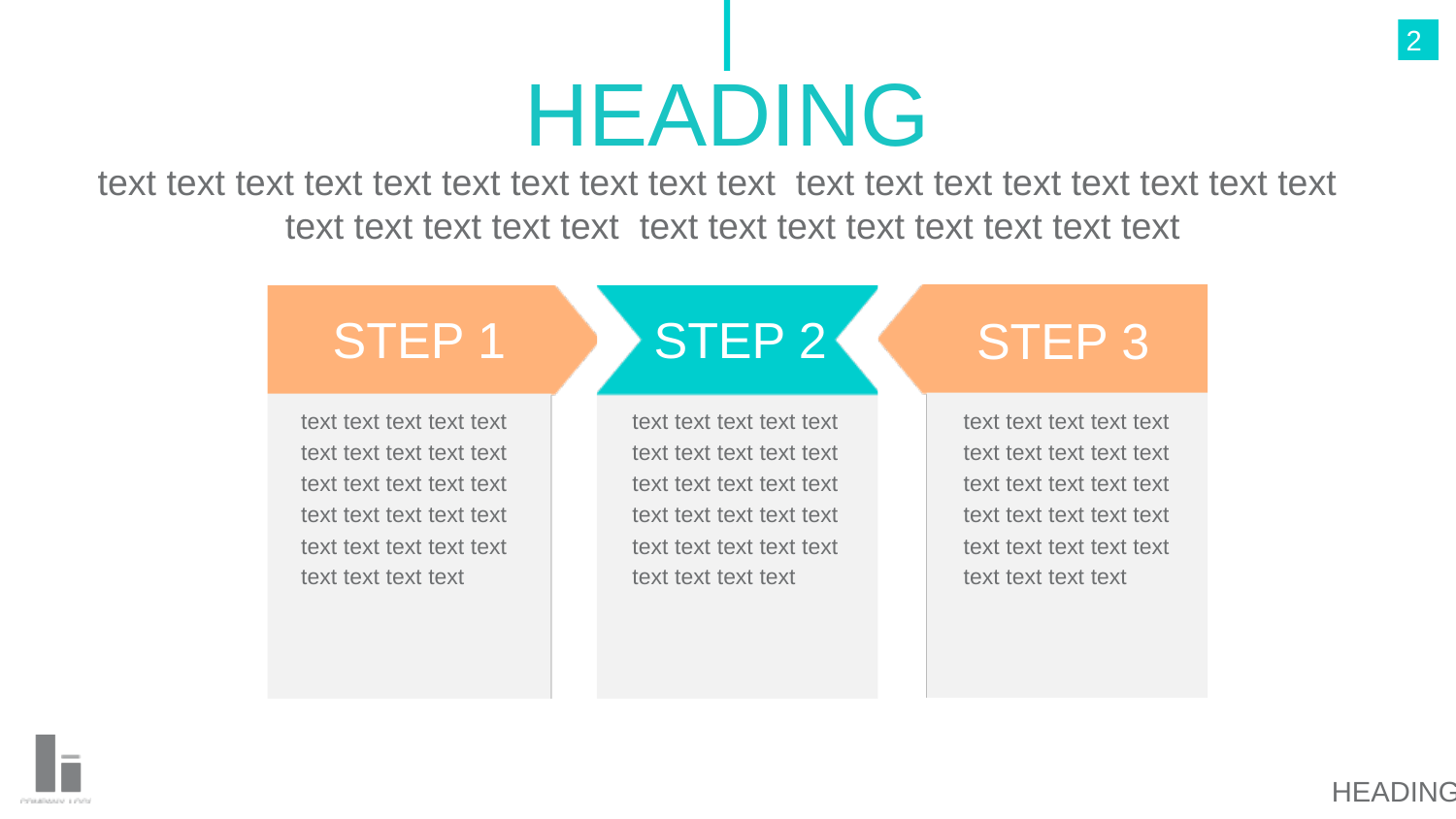

2
# HEADING
text text text text text text text text text text  text text text text text text text text
  text text text text text  text text text text text text text text

STEP 1
STEP 2
STEP 3
text text text text text
text text text text text
text text text text text
text text text text text
text text text text text
text text text text

text text text text text
text text text text text
text text text text text
text text text text text
text text text text text
text text text text

text text text text text
text text text text text
text text text text text
text text text text text
text text text text text
text text text text